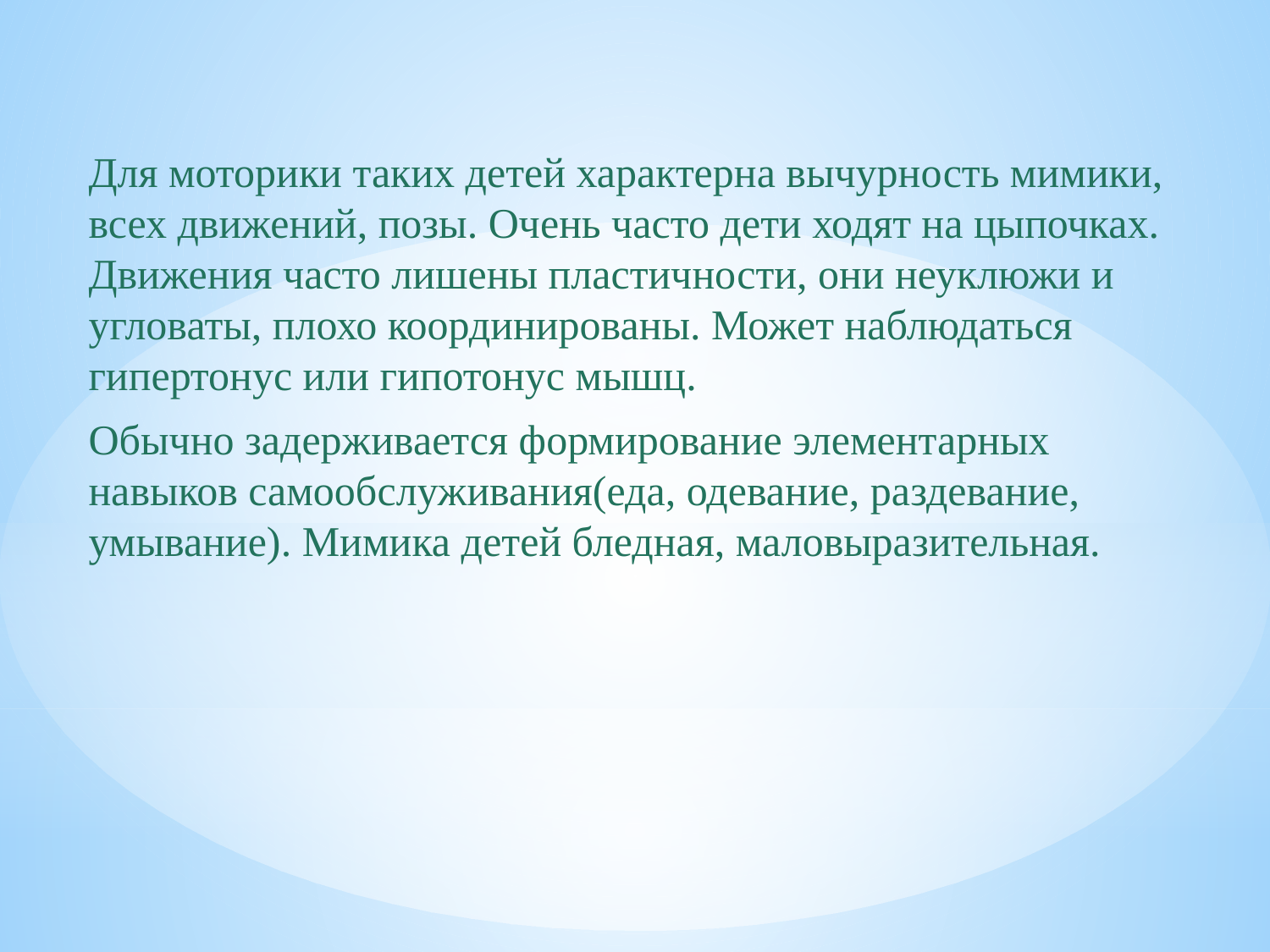

#
Для моторики таких детей характерна вычурность мимики, всех движений, позы. Очень часто дети ходят на цыпочках. Движения часто лишены пластичности, они неуклюжи и угловаты, плохо координированы. Может наблюдаться гипертонус или гипотонус мышц.
Обычно задерживается формирование элементарных навыков самообслуживания(еда, одевание, раздевание, умывание). Мимика детей бледная, маловыразительная.